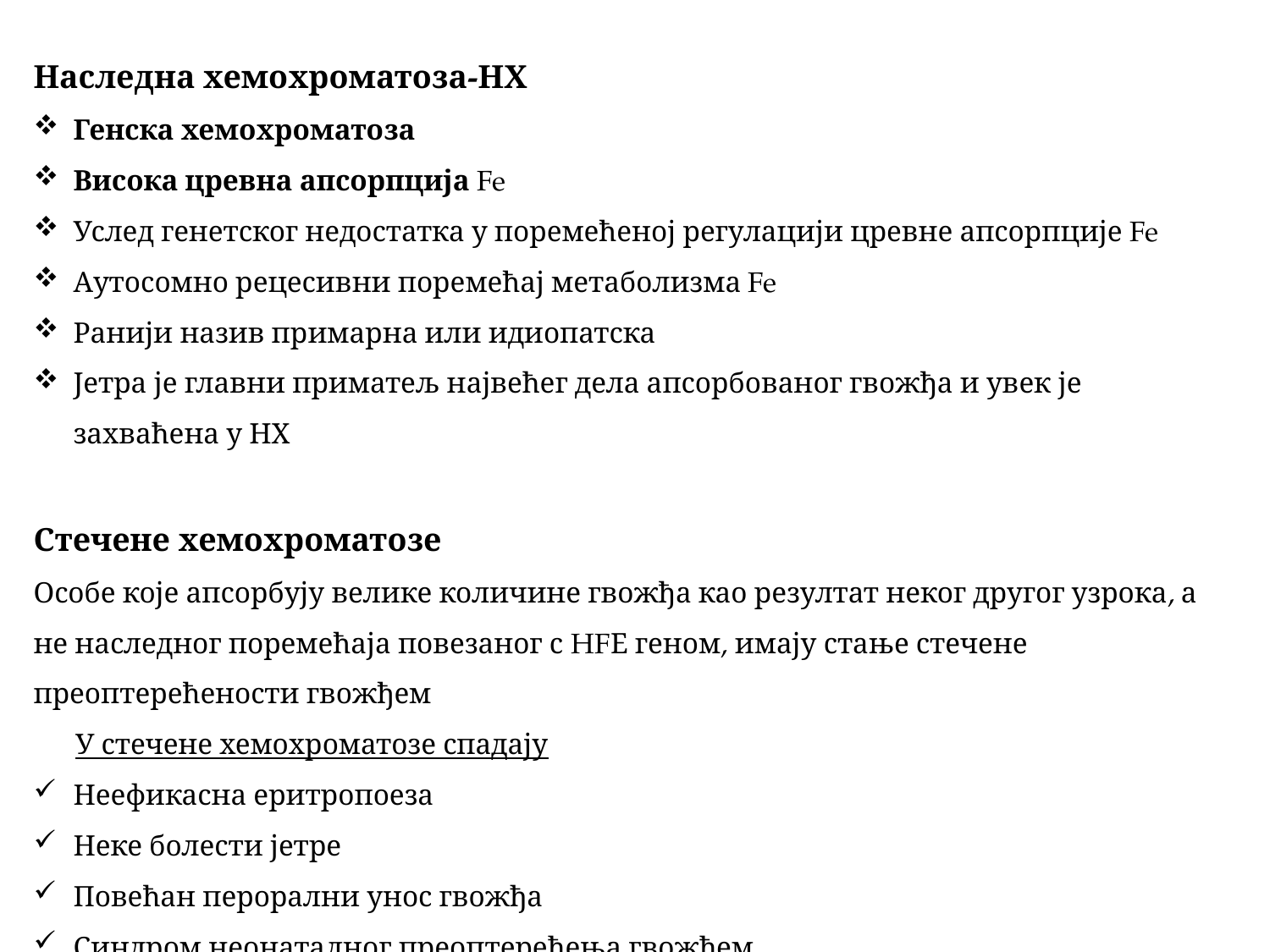

Наследна хемохроматоза-НХ
Генска хемохроматоза
Висока цревна апсорпција Fe
Услед генетског недостатка у поремећеној регулацији цревне апсорпције Fe
Аутосомно рецесивни поремећај метаболизма Fe
Ранији назив примарна или идиопатска
Јетра је главни приматељ највећег дела апсорбованог гвожђа и увек је захваћена у НХ

Стечене хемохроматозе
Особе које апсорбују велике количине гвожђа као резултат неког другог узрока, а не наследног поремећаја повезаног с HFЕ геном, имају стање стечене преоптерећености гвожђем
      У стечене хемохроматозе спадају
Неефикасна еритропоеза
Неке болести јетре
Повећан перорални унос гвожђа
Синдром неонаталног преоптерећења гвожђем